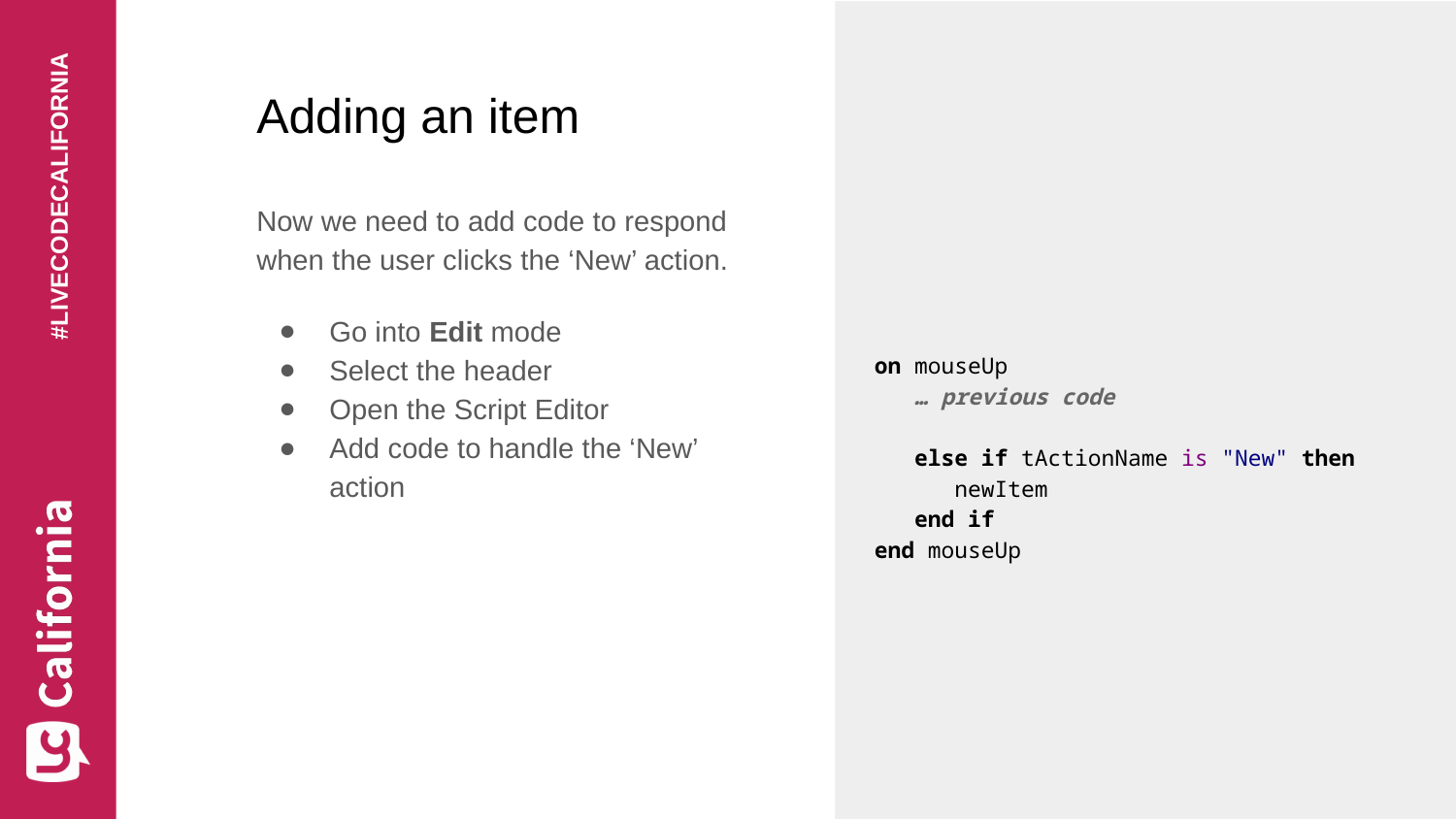

# Adding an item
Now we need to add code to respond when the user clicks the ‘New’ action.
Go into Edit mode
Select the header
Open the Script Editor
Add code to handle the ‘New’ action

on mouseUp
   … previous code

   else if tActionName is "New" then
      newItem
   end if
end mouseUp